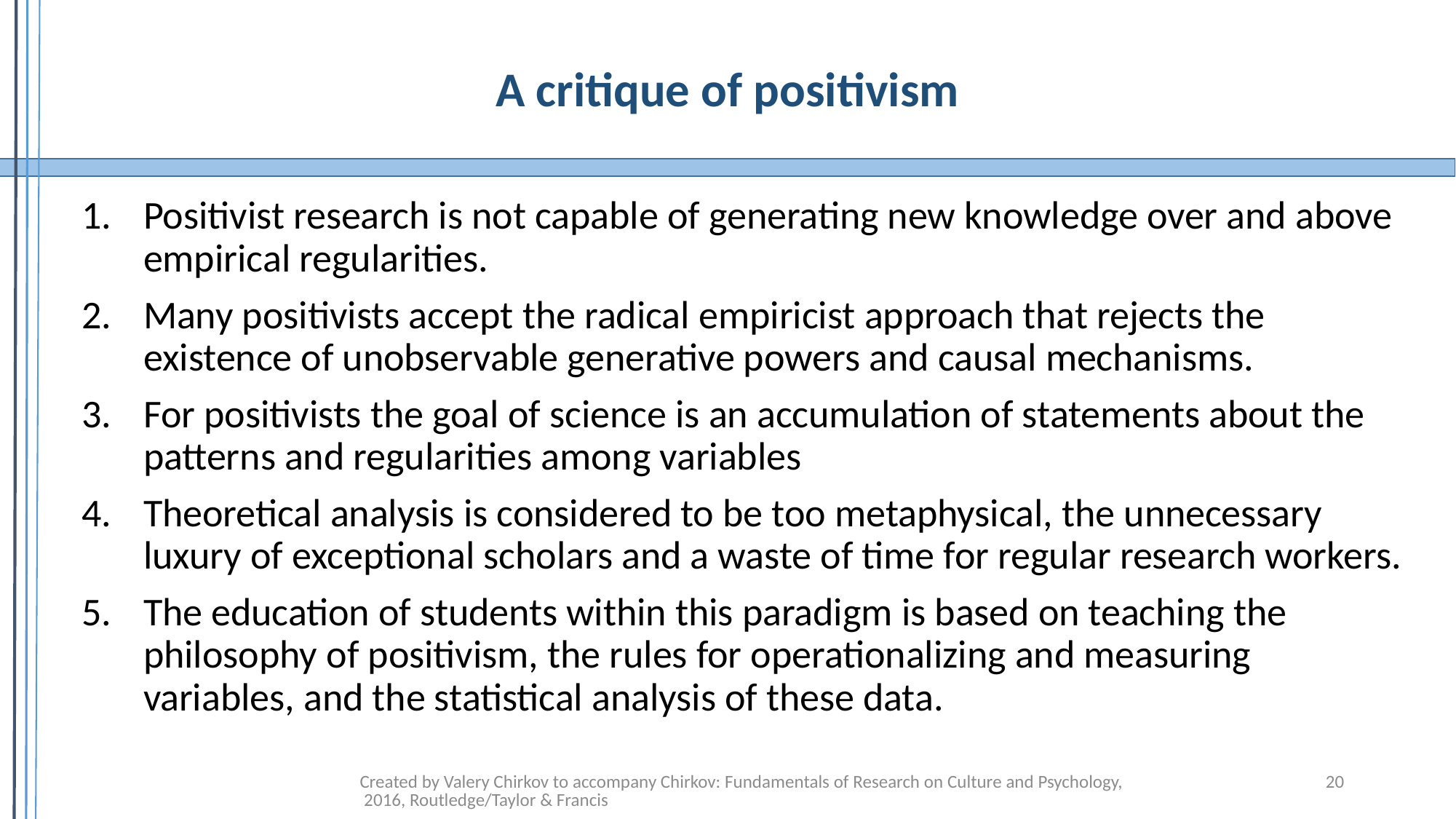

# A critique of positivism
Positivist research is not capable of generating new knowledge over and above empirical regularities.
Many positivists accept the radical empiricist approach that rejects the existence of unobservable generative powers and causal mechanisms.
For positivists the goal of science is an accumulation of statements about the patterns and regularities among variables
Theoretical analysis is considered to be too metaphysical, the unnecessary luxury of exceptional scholars and a waste of time for regular research workers.
The education of students within this paradigm is based on teaching the philosophy of positivism, the rules for operationalizing and measuring variables, and the statistical analysis of these data.
Created by Valery Chirkov to accompany Chirkov: Fundamentals of Research on Culture and Psychology, 2016, Routledge/Taylor & Francis
20